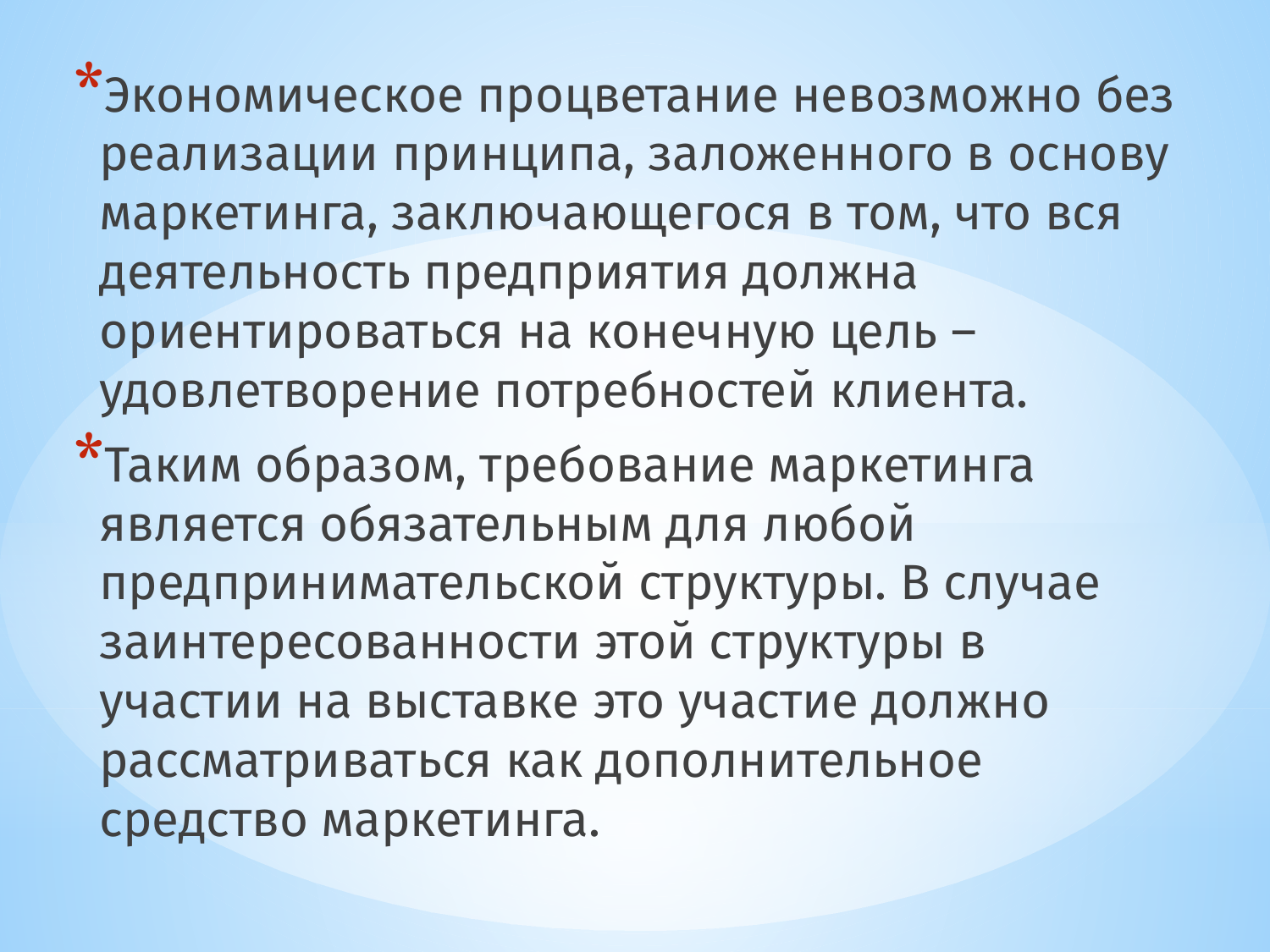

Экономическое процветание невозможно без реализации принципа, заложенного в основу маркетинга, заключающегося в том, что вся деятельность предприятия должна ориентироваться на конечную цель – удовлетворение потребностей клиента.
Таким образом, требование маркетинга является обязательным для любой предпринимательской структуры. В случае заинтересованности этой структуры в участии на выставке это участие должно рассматриваться как дополнительное средство маркетинга.
#